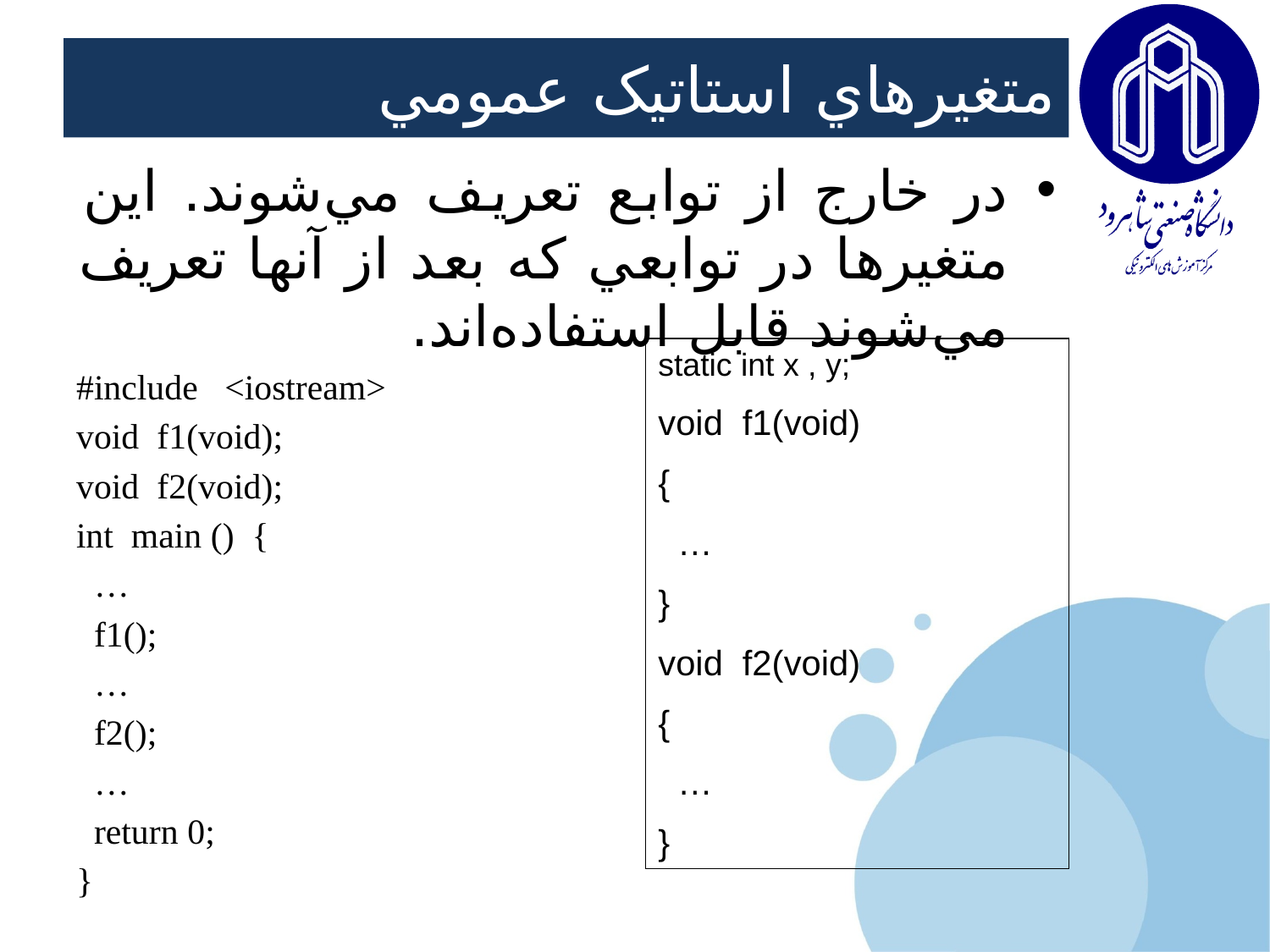

# متغيرهاي استاتيک عمومي
در خارج از توابع تعريف مي‌شوند. اين متغيرها در توابعي که بعد از آنها تعريف مي‌شوند قابل استفاده‌اند.
#include   <iostream>
void  f1(void);
void  f2(void);
int  main ()  {
  …
  f1();
  …
  f2();
  …
  return 0;
}
static int x , y;
void  f1(void)
{
  …
}
void  f2(void)
{
  …
}